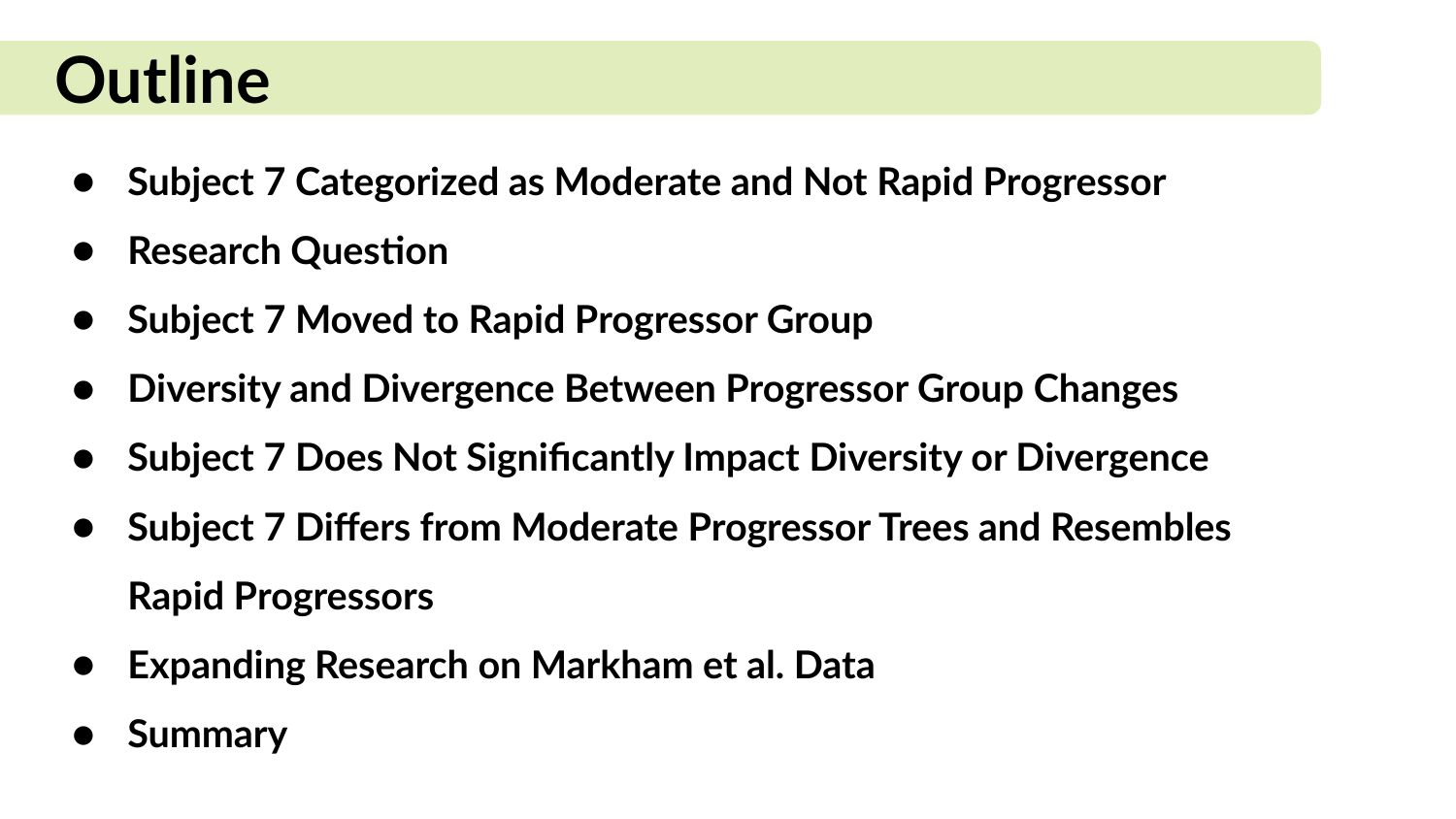

# Outline
Subject 7 Categorized as Moderate and Not Rapid Progressor
Research Question
Subject 7 Moved to Rapid Progressor Group
Diversity and Divergence Between Progressor Group Changes
Subject 7 Does Not Significantly Impact Diversity or Divergence
Subject 7 Differs from Moderate Progressor Trees and Resembles             Rapid Progressors
Expanding Research on Markham et al. Data
Summary